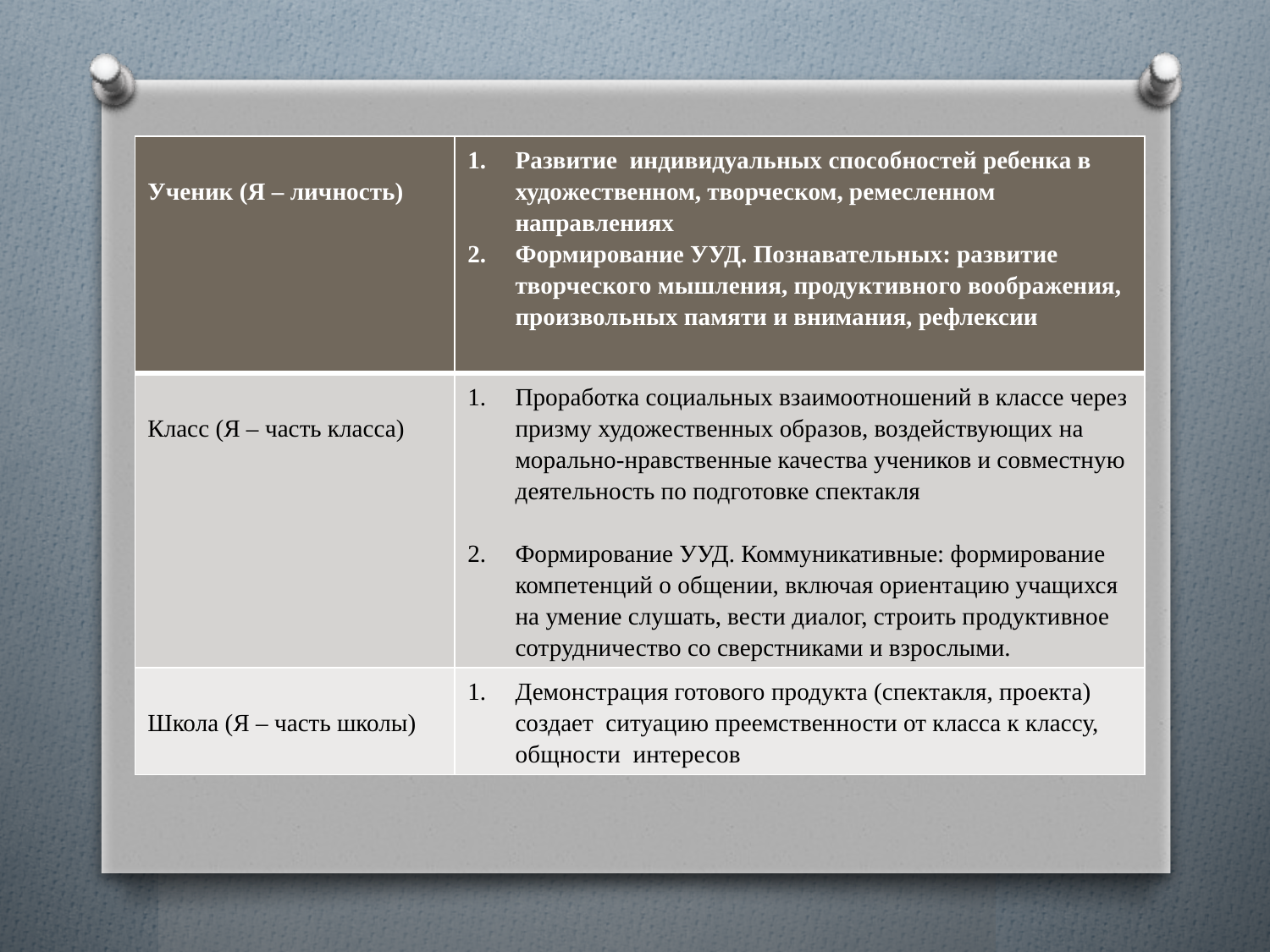

| Ученик (Я – личность) | Развитие индивидуальных способностей ребенка в художественном, творческом, ремесленном направлениях Формирование УУД. Познавательных: развитие творческого мышления, продуктивного воображения, произвольных памяти и внимания, рефлексии |
| --- | --- |
| Класс (Я – часть класса) | Проработка социальных взаимоотношений в классе через призму художественных образов, воздействующих на морально-нравственные качества учеников и совместную деятельность по подготовке спектакля   Формирование УУД. Коммуникативные: формирование компетенций о общении, включая ориентацию учащихся на умение слушать, вести диалог, строить продуктивное сотрудничество со сверстниками и взрослыми. |
| Школа (Я – часть школы) | Демонстрация готового продукта (спектакля, проекта) создает ситуацию преемственности от класса к классу, общности интересов |